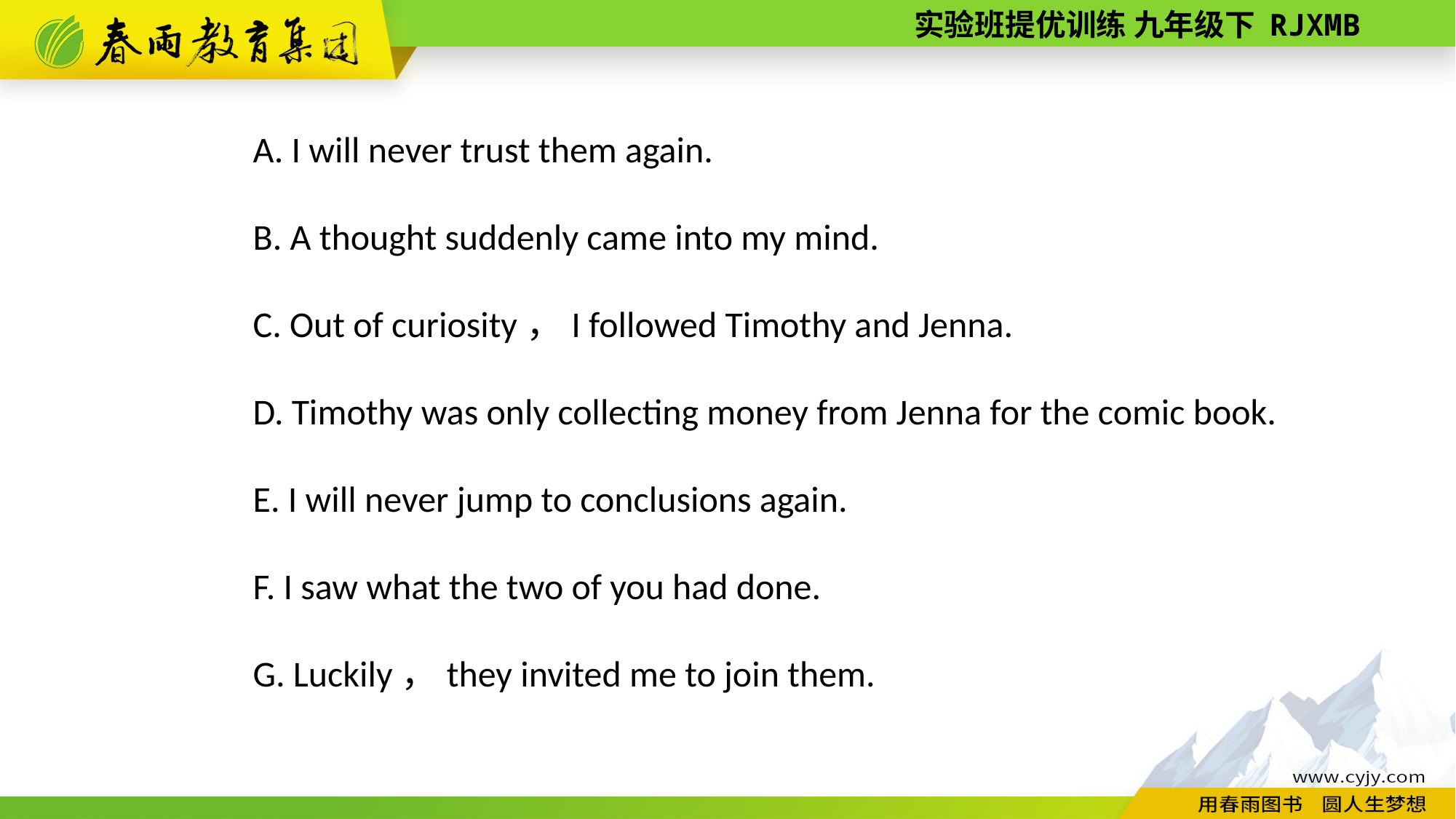

A. I will never trust them again.
B. A thought suddenly came into my mind.
C. Out of curiosity，I followed Timothy and Jenna.
D. Timothy was only collecting money from Jenna for the comic book.
E. I will never jump to conclusions again.
F. I saw what the two of you had done.
G. Luckily，they invited me to join them.